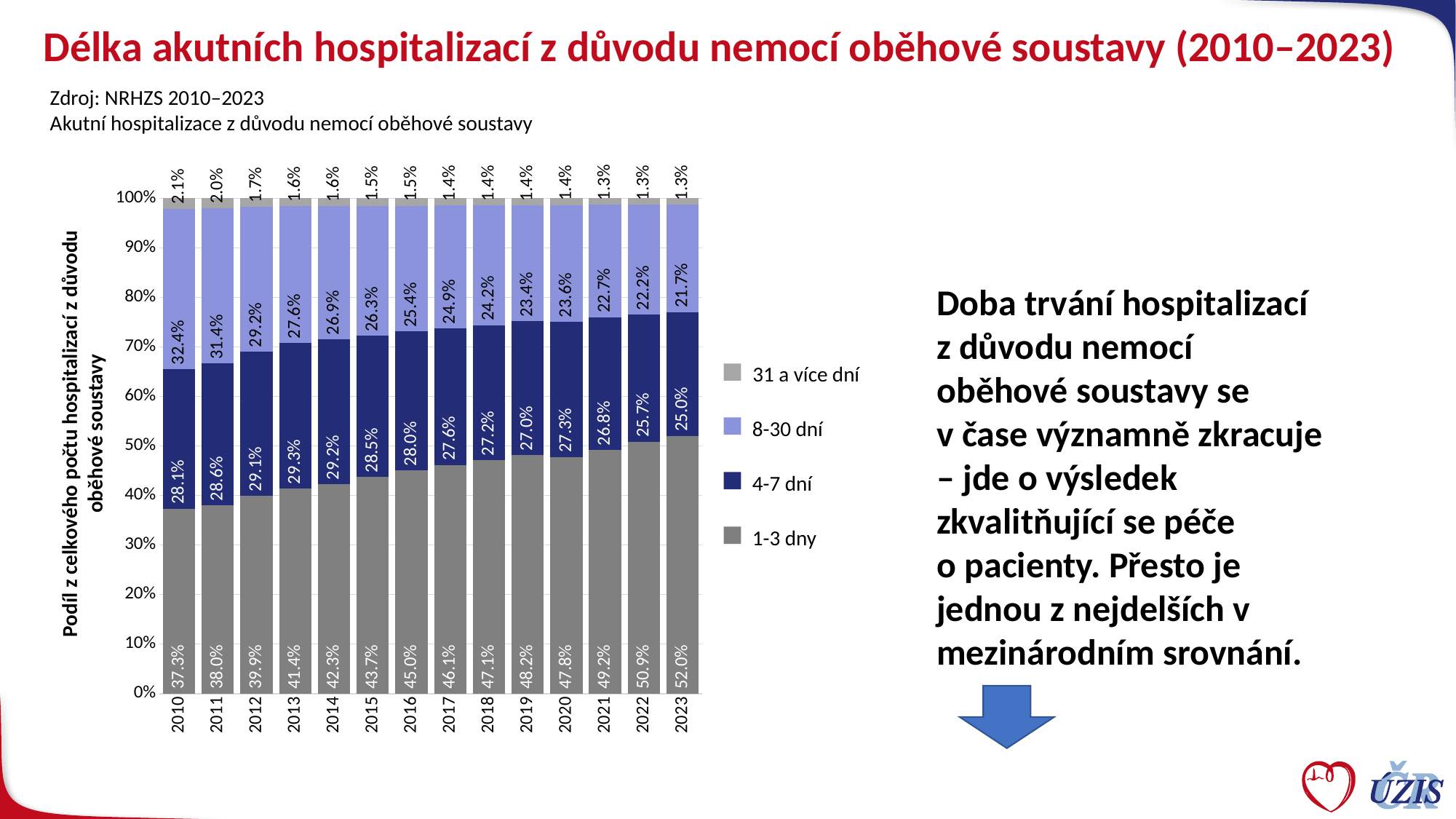

# Délka akutních hospitalizací z důvodu nemocí oběhové soustavy (2010–2023)
Zdroj: NRHZS 2010–2023
Akutní hospitalizace z důvodu nemocí oběhové soustavy

### Chart

| Category | 1 | 2 | 3 | 4 |
|---|---|---|---|---|
| 2010 | 0.373353233556464 | 0.28137215025817436 | 0.3240450305741881 | 0.021229585611173538 |
| 2011 | 0.3802182340170764 | 0.28589295802672676 | 0.3138064461112631 | 0.02008236184493375 |
| 2012 | 0.3994948461119457 | 0.2908034930558688 | 0.29229189290460017 | 0.01740976792758536 |
| 2013 | 0.41433797545765144 | 0.2932850933246423 | 0.2764840943463247 | 0.01589283687138154 |
| 2014 | 0.42291015428052836 | 0.2919877843241764 | 0.26925985681153575 | 0.01584220458375949 |
| 2015 | 0.43727484322417093 | 0.2846908217573718 | 0.26285339421523135 | 0.01518094080322595 |
| 2016 | 0.4504395397094888 | 0.2804904734955669 | 0.2537672137332579 | 0.015302773061686474 |
| 2017 | 0.4614931464654243 | 0.2755659941475435 | 0.24881795780070845 | 0.014122901586323733 |
| 2018 | 0.4714075290939893 | 0.27241135563971236 | 0.24201223388921578 | 0.014168881377082585 |
| 2019 | 0.481568902975737 | 0.269746476204761 | 0.2344315548906844 | 0.01425306592881756 |
| 2020 | 0.47760767892103545 | 0.27304492060039154 | 0.23575157711551012 | 0.013595823363062868 |
| 2021 | 0.4918358108633327 | 0.2680853593294894 | 0.22712952505498424 | 0.012949304752193655 |
| 2022 | 0.508675347695664 | 0.25684738887373876 | 0.22158354922279794 | 0.01289371420779929 |
| 2023 | 0.5201148582087988 | 0.2497998365156882 | 0.21674247028987026 | 0.013342834985642723 |
Doba trvání hospitalizací z důvodu nemocí oběhové soustavy se
v čase významně zkracuje – jde o výsledek zkvalitňující se péče
o pacienty. Přesto je jednou z nejdelších v mezinárodním srovnání.
31 a více dní

8-30 dní

4-7 dní

1-3 dny

Podíl z celkového počtu hospitalizací z důvodu oběhové soustavy